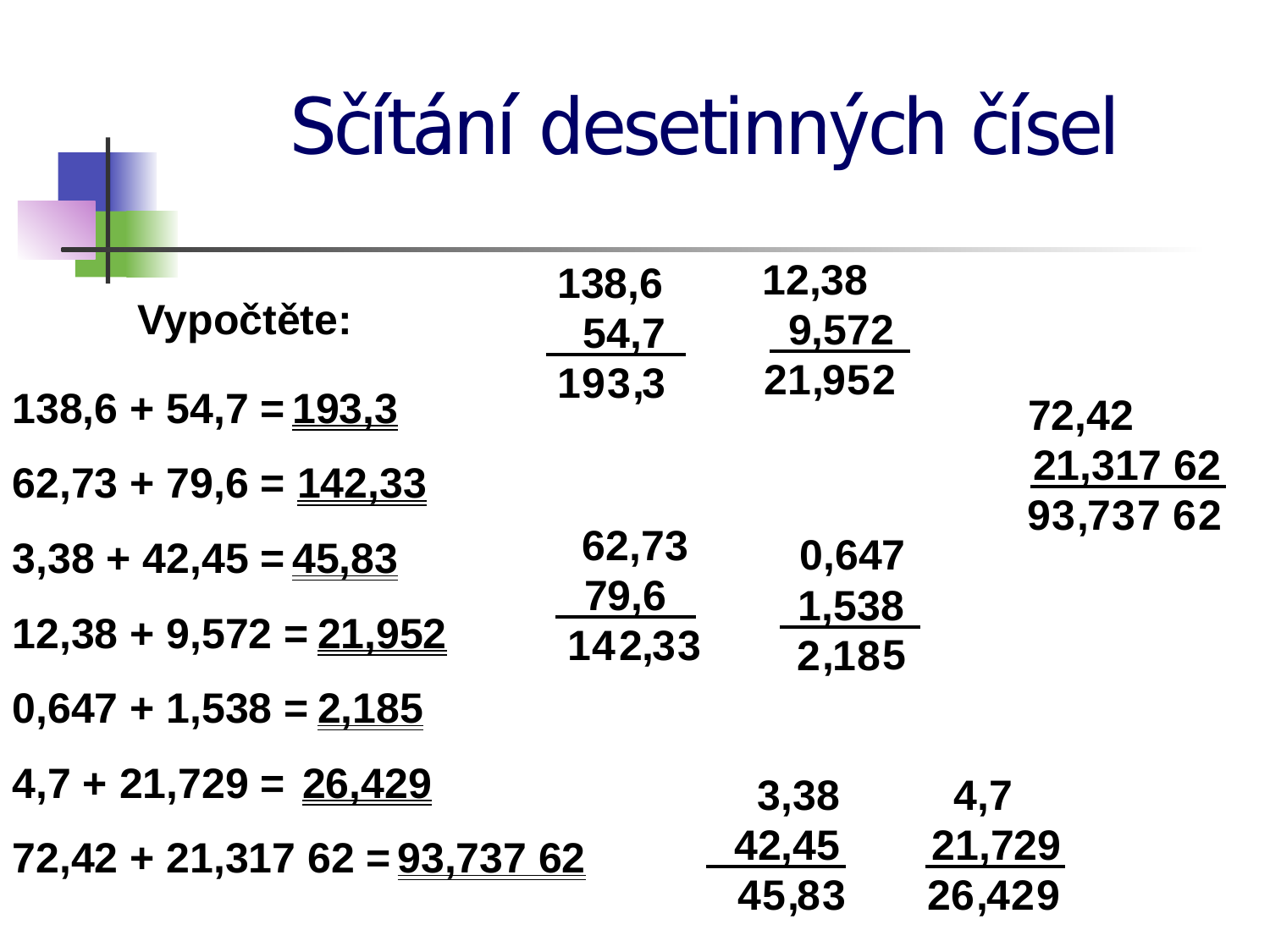

# Sčítání desetinných čísel
12,38
138,6
Vypočtěte:
9,572
54,7
2
,
2
1
9
5
1
9
3
,
3
138,6 + 54,7 =
193,3
72,42
21,317 62
62,73 + 79,6 =
142,33
,
7
9
6
2
3
7
3
62,73
0,647
3,38 + 42,45 =
45,83
79,6
1,538
21,952
12,38 + 9,572 =
3
1
4
2
,
3
,
5
2
1
8
0,647 + 1,538 =
2,185
4,7 + 21,729 =
26,429
3,38
4,7
42,45
21,729
72,42 + 21,317 62 =
93,737 62
,
9
2
3
4
5
,
8
6
4
2